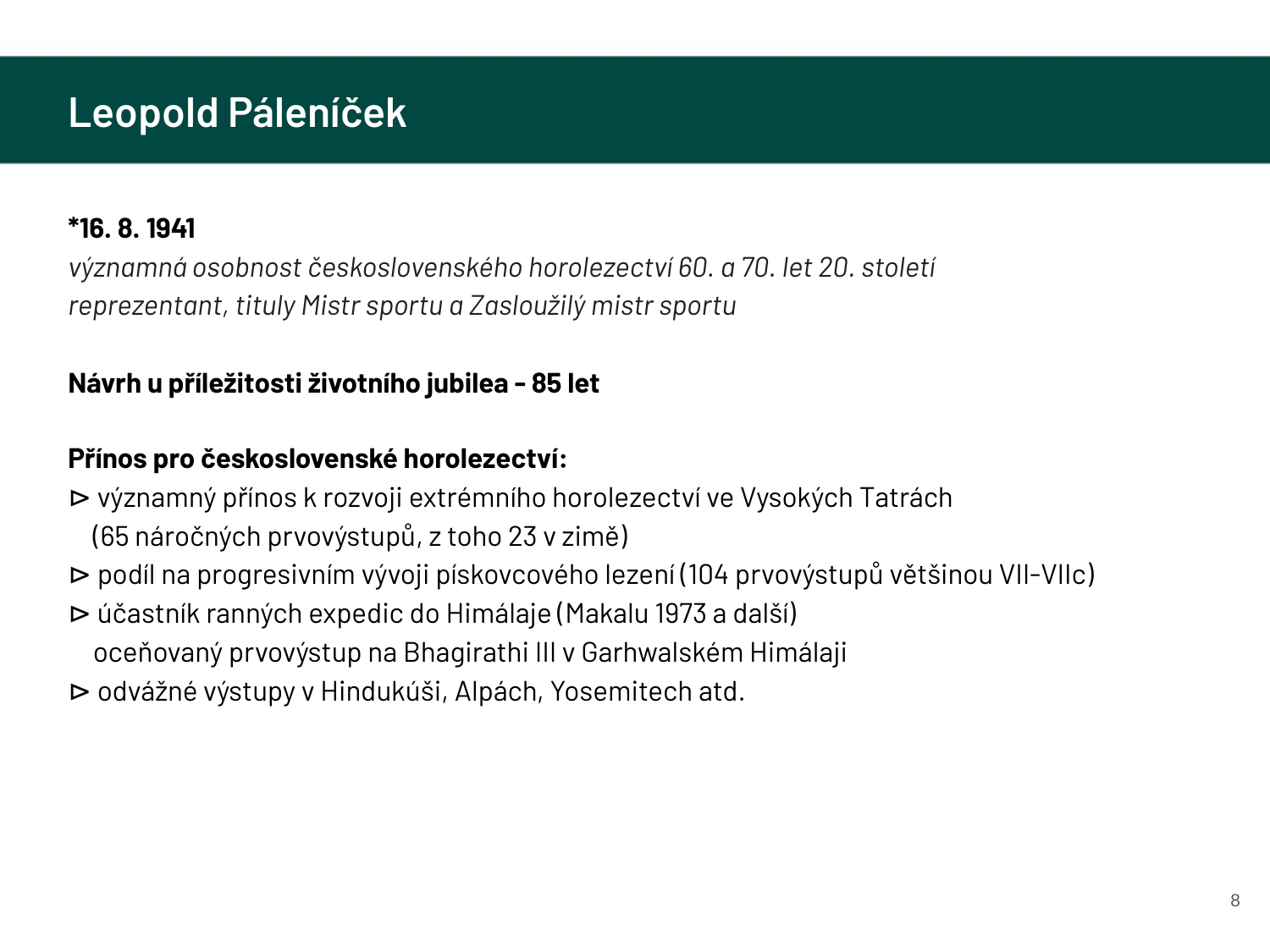

Leopold Páleníček
*16. 8. 1941
významná osobnost československého horolezectví 60. a 70. let 20. století
reprezentant, tituly Mistr sportu a Zasloužilý mistr sportu

Návrh u příležitosti životního jubilea - 85 let

Přínos pro československé horolezectví:
⊳ významný přínos k rozvoji extrémního horolezectví ve Vysokých Tatrách
(65 náročných prvovýstupů, z toho 23 v zimě)
⊳ podíl na progresivním vývoji pískovcového lezení (104 prvovýstupů většinou VII-VIIc)
⊳ účastník ranných expedic do Himálaje (Makalu 1973 a další)
oceňovaný prvovýstup na Bhagirathi III v Garhwalském Himálaji
⊳ odvážné výstupy v Hindukúši, Alpách, Yosemitech atd.

8